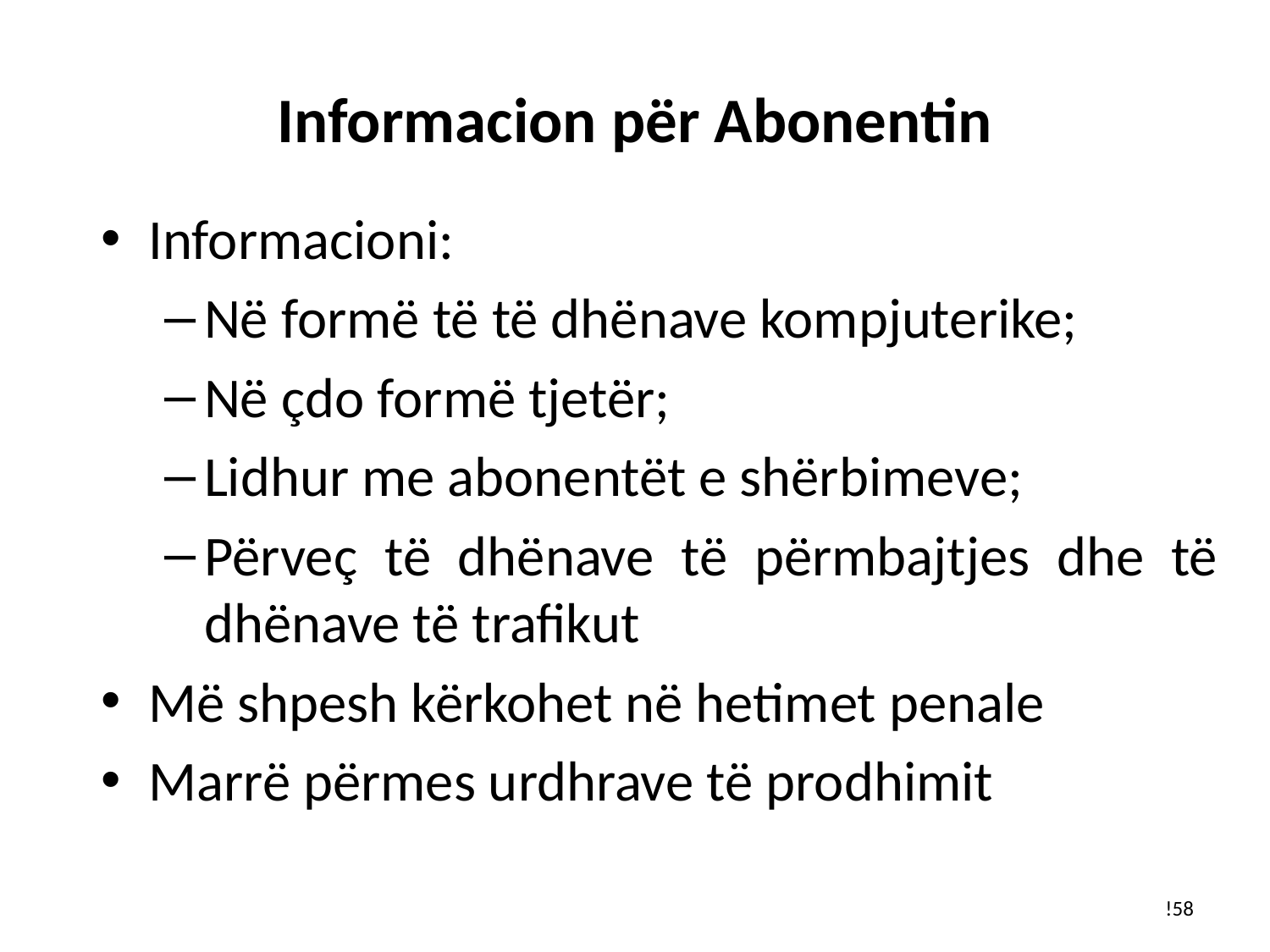

# Informacion për Abonentin
Informacioni:
Në formë të të dhënave kompjuterike;
Në çdo formë tjetër;
Lidhur me abonentët e shërbimeve;
Përveç të dhënave të përmbajtjes dhe të dhënave të trafikut
Më shpesh kërkohet në hetimet penale
Marrë përmes urdhrave të prodhimit
!58